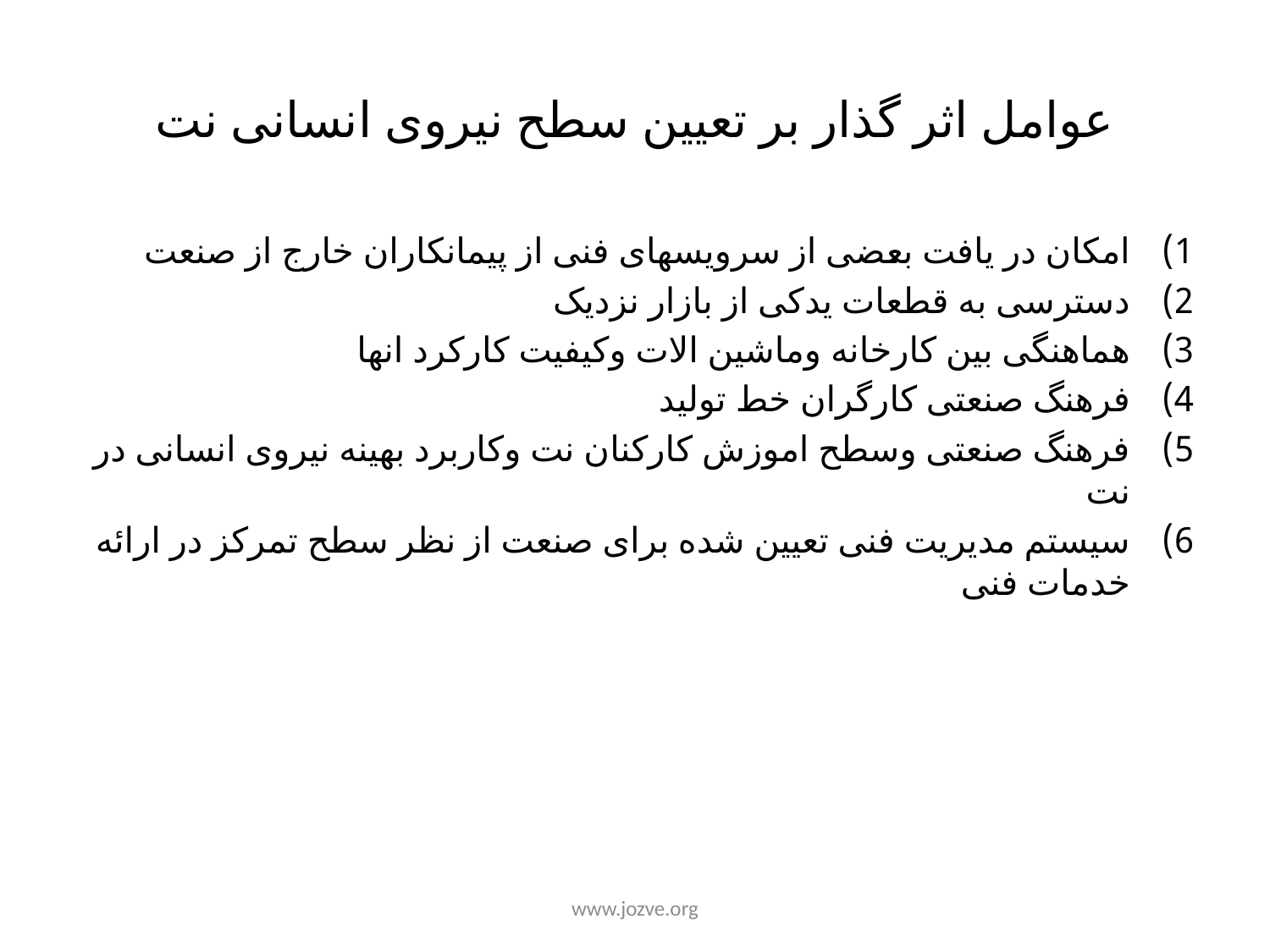

# عوامل اثر گذار بر تعیین سطح نیروی انسانی نت
امکان در یافت بعضی از سرویسهای فنی از پیمانکاران خارج از صنعت
دسترسی به قطعات یدکی از بازار نزدیک
هماهنگی بین کارخانه وماشین الات وکیفیت کارکرد انها
فرهنگ صنعتی کارگران خط تولید
فرهنگ صنعتی وسطح اموزش کارکنان نت وکاربرد بهینه نیروی انسانی در نت
سیستم مدیریت فنی تعیین شده برای صنعت از نظر سطح تمرکز در ارائه خدمات فنی

www.jozve.org